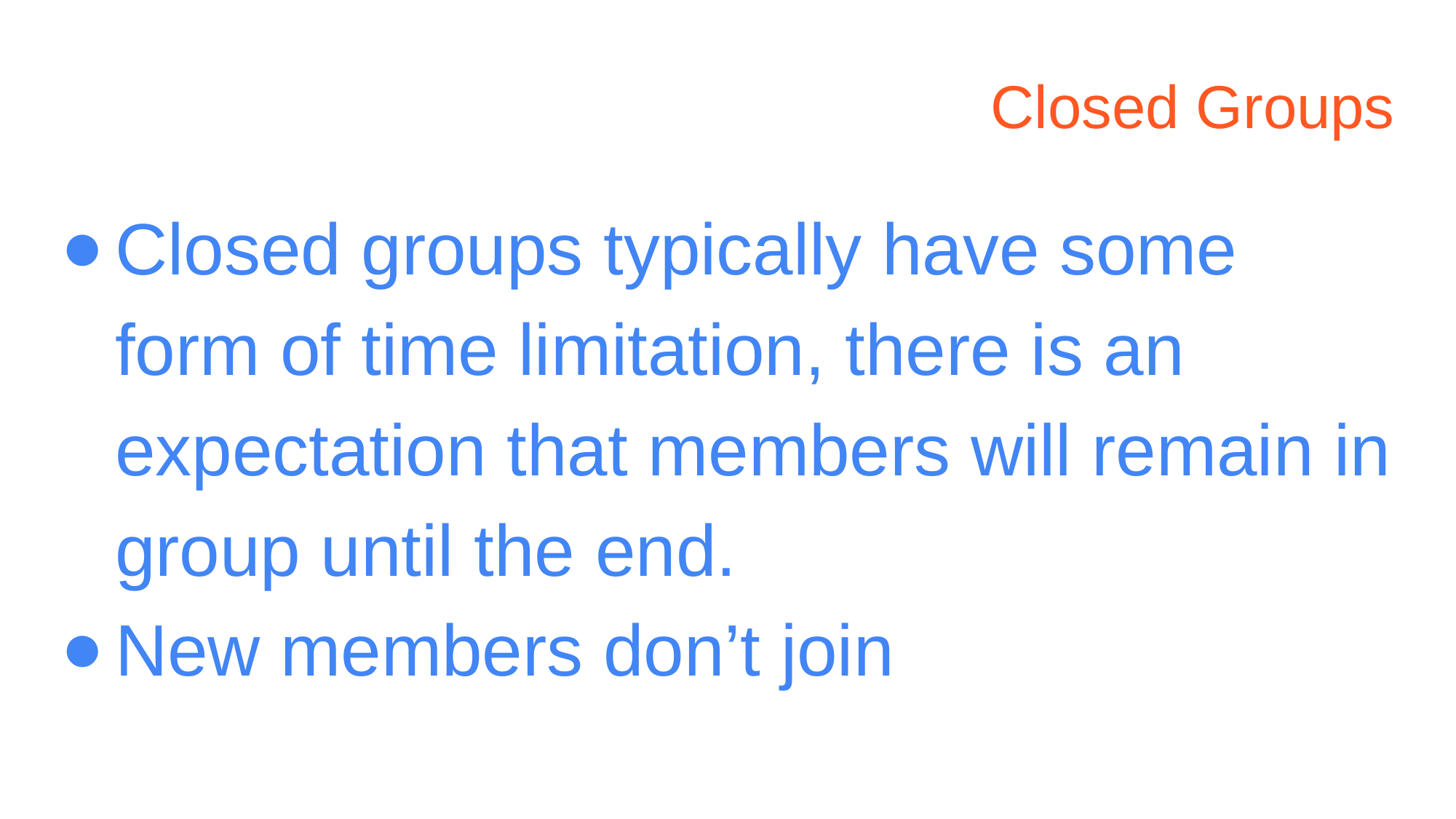

# Closed Groups
Closed groups typically have some form of time limitation, there is an expectation that members will remain in group until the end.
New members don’t join